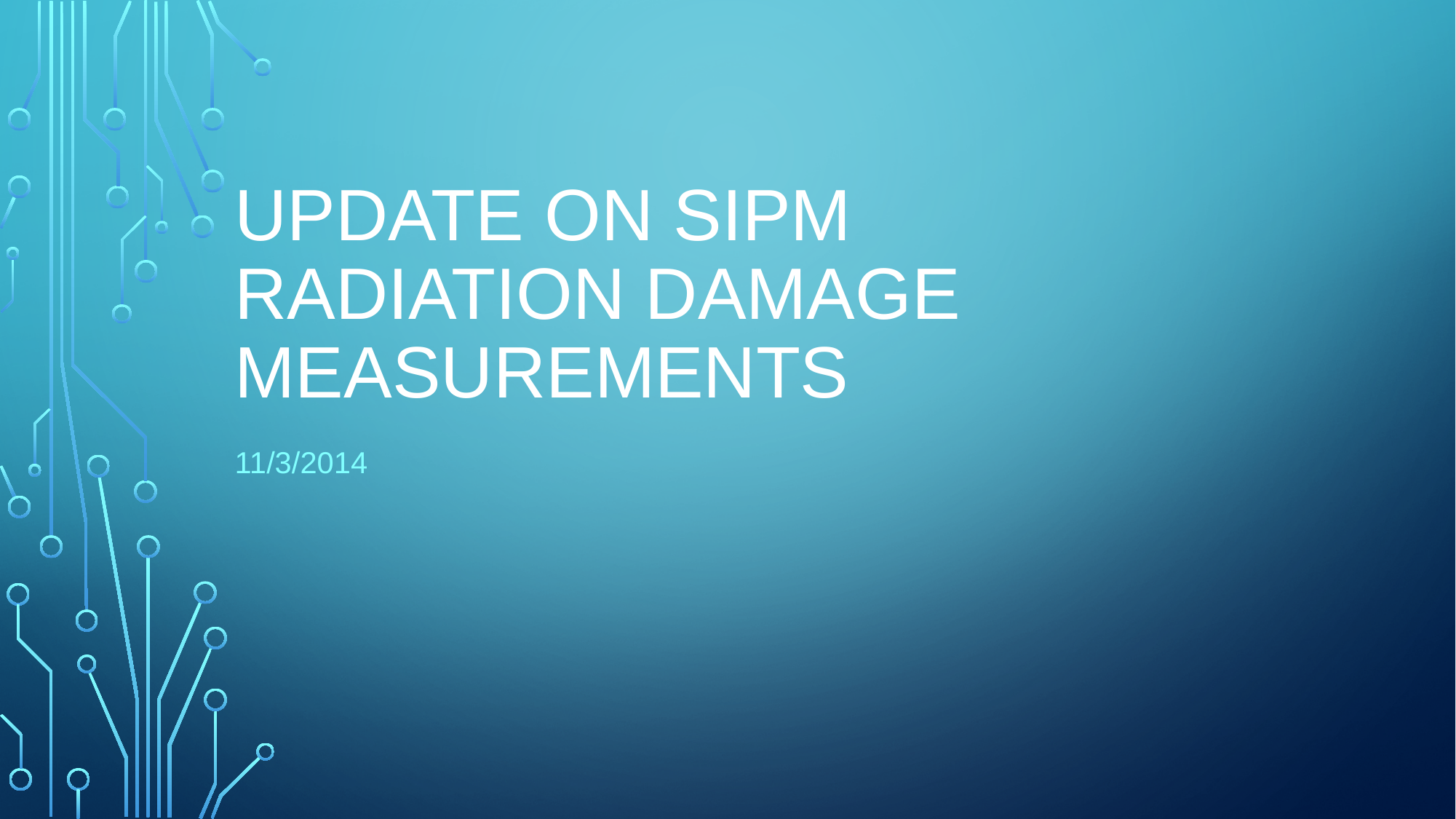

# Update on sipm radiation damage measurements
11/3/2014